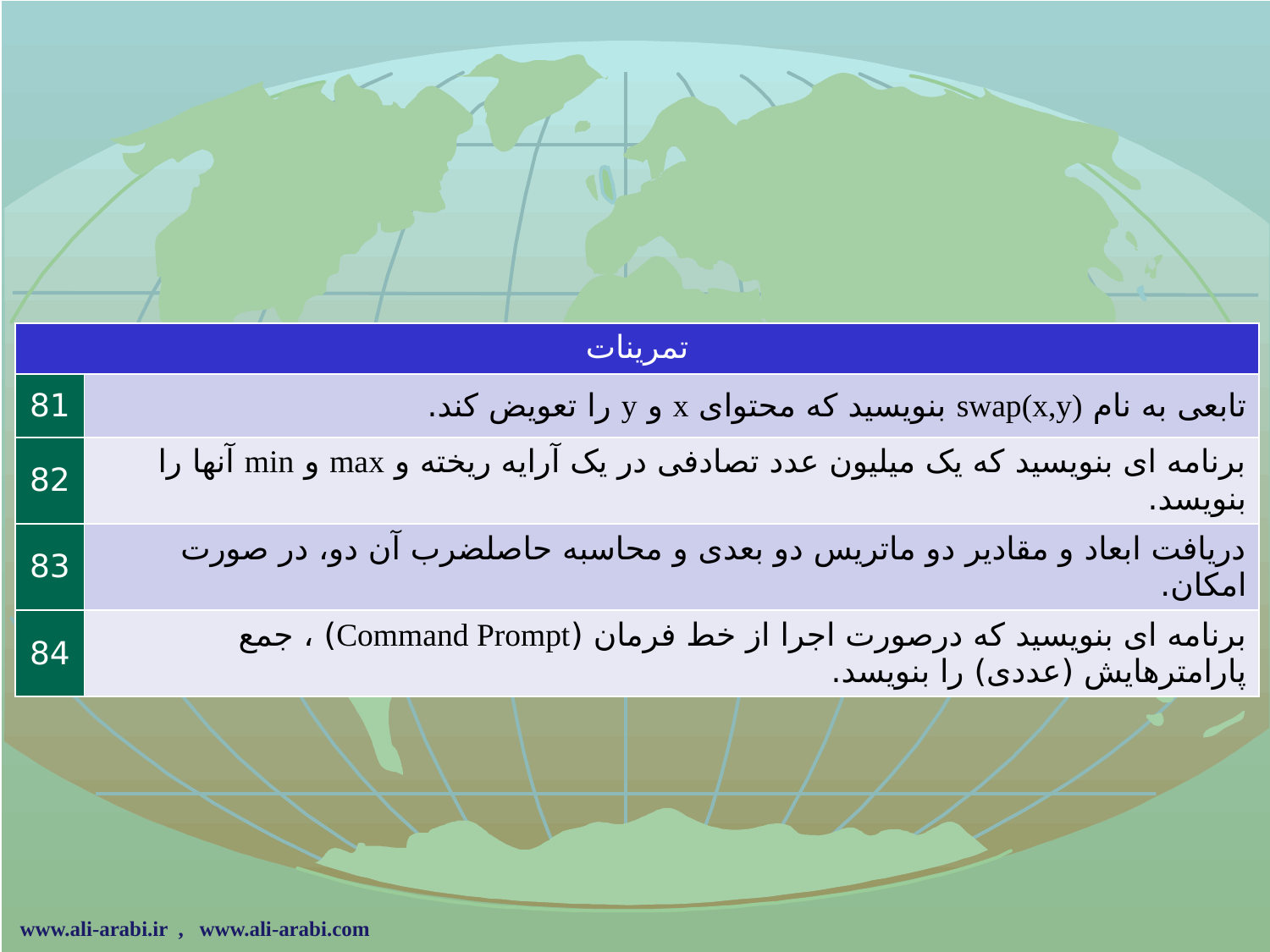

| تمرینات |  |
| --- | --- |
| 81 | تابعی به نام swap(x,y) بنویسید که محتوای x و y را تعویض کند. |
| 82 | برنامه ای بنویسید که یک میلیون عدد تصادفی در یک آرایه ریخته و max و min آنها را بنویسد. |
| 83 | دریافت ابعاد و مقادیر دو ماتریس دو بعدی و محاسبه حاصلضرب آن دو، در صورت امکان. |
| 84 | برنامه ای بنویسید که درصورت اجرا از خط فرمان (Command Prompt) ، جمع پارامترهایش (عددی) را بنویسد. |